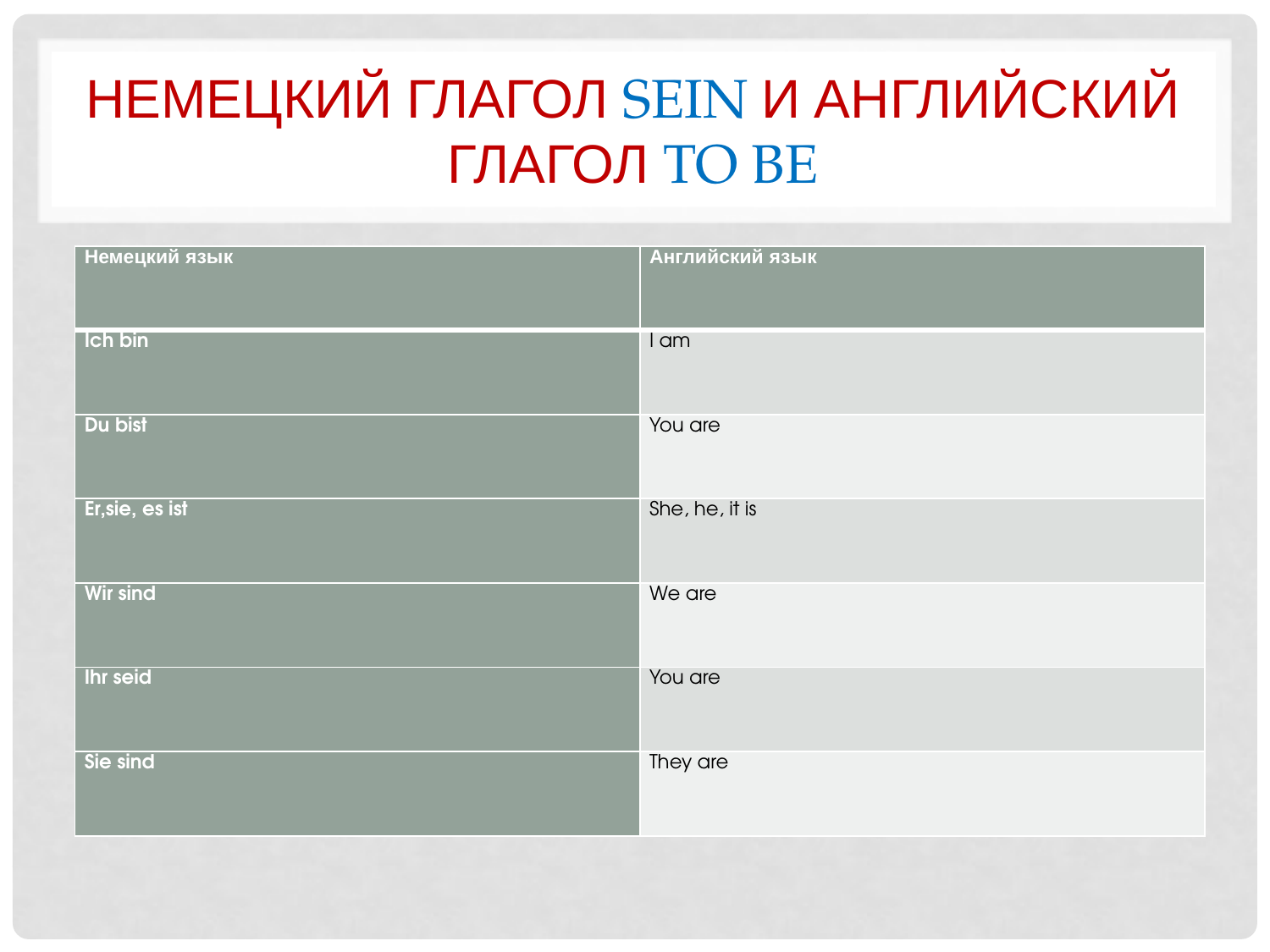

# Немецкий глагол sein и английский глагол to be
| Немецкий язык | Английский язык |
| --- | --- |
| Ich bin | I am |
| Du bist | You are |
| Er,sie, es ist | She, he, it is |
| Wir sind | We are |
| Ihr seid | You are |
| Sie sind | They are |